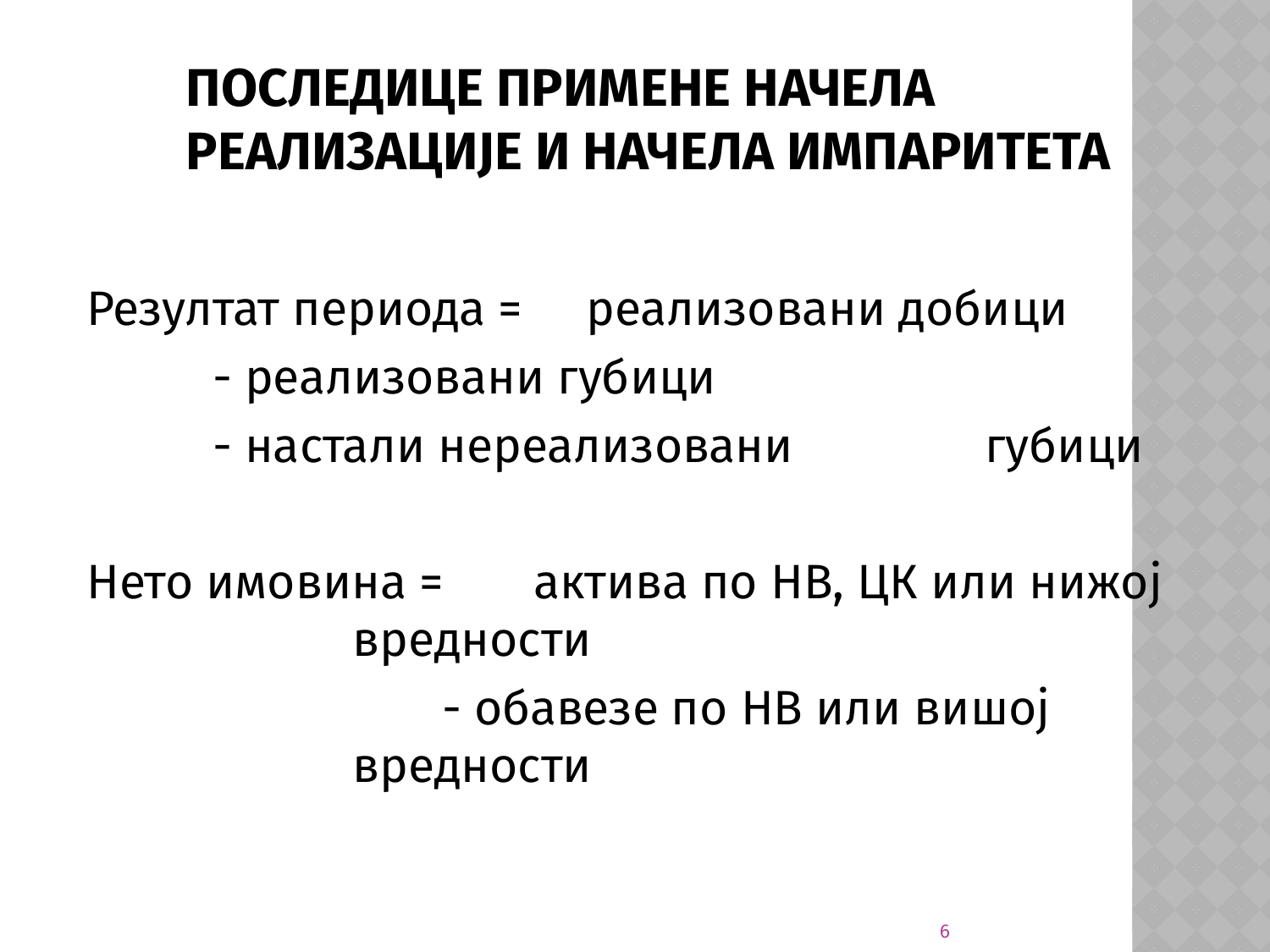

# Последице примене начела реализације и начела импаритета
Резултат периода =     реализовани добици
				       - реализовани губици
				       - настали нереализовани 				         губици

Нето имовина =       актива по НВ, ЦК или нижој 			                  вредности
                            - обавезе по НВ или вишој 		                          вредности
6